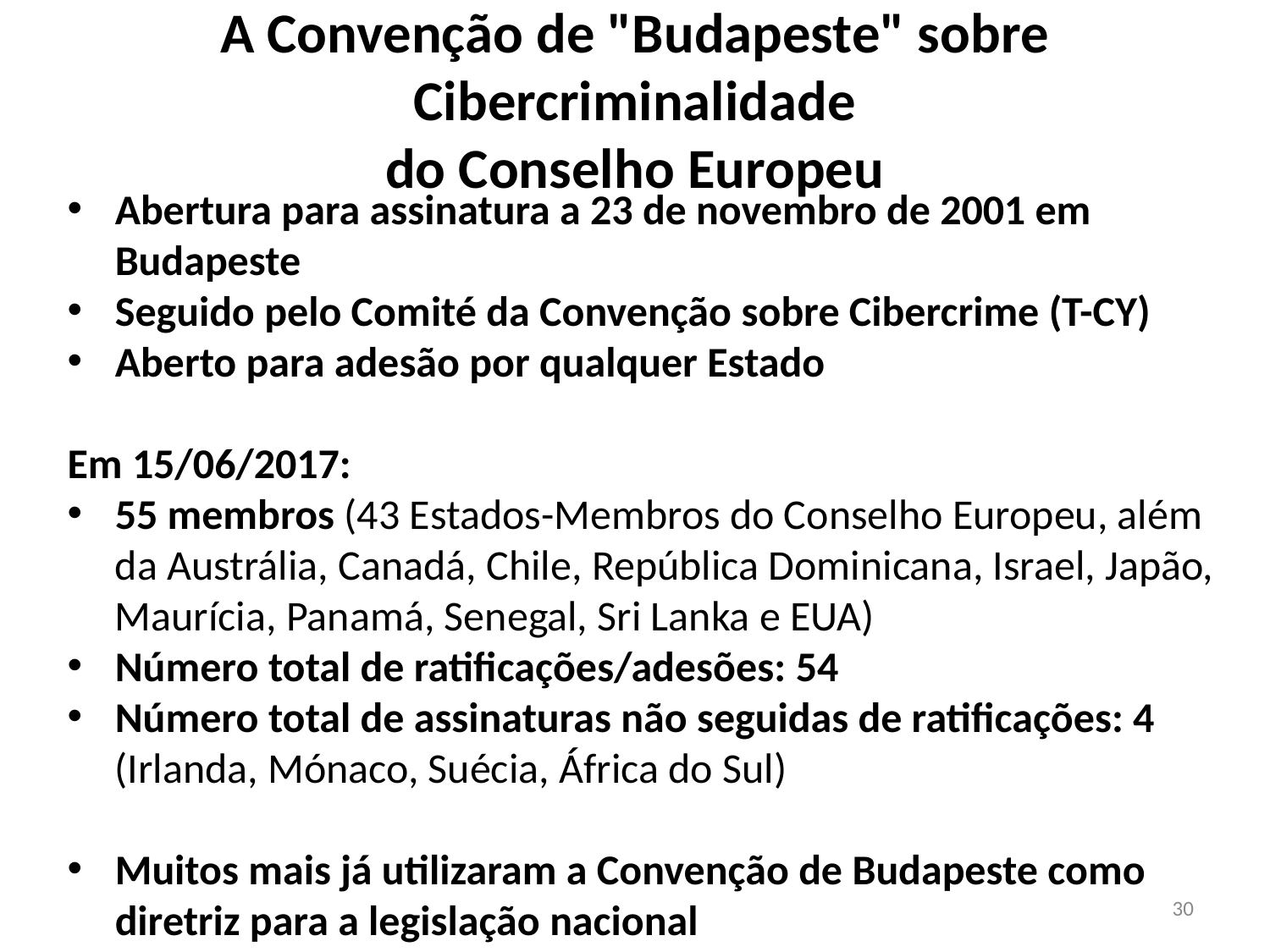

# A Convenção de "Budapeste" sobre Cibercriminalidade do Conselho Europeu
Abertura para assinatura a 23 de novembro de 2001 em Budapeste
Seguido pelo Comité da Convenção sobre Cibercrime (T-CY)
Aberto para adesão por qualquer Estado

Em 15/06/2017:
55 membros (43 Estados-Membros do Conselho Europeu, além da Austrália, Canadá, Chile, República Dominicana, Israel, Japão, Maurícia, Panamá, Senegal, Sri Lanka e EUA)
Número total de ratificações/adesões: 54
Número total de assinaturas não seguidas de ratificações: 4 (Irlanda, Mónaco, Suécia, África do Sul)

Muitos mais já utilizaram a Convenção de Budapeste como diretriz para a legislação nacional
30